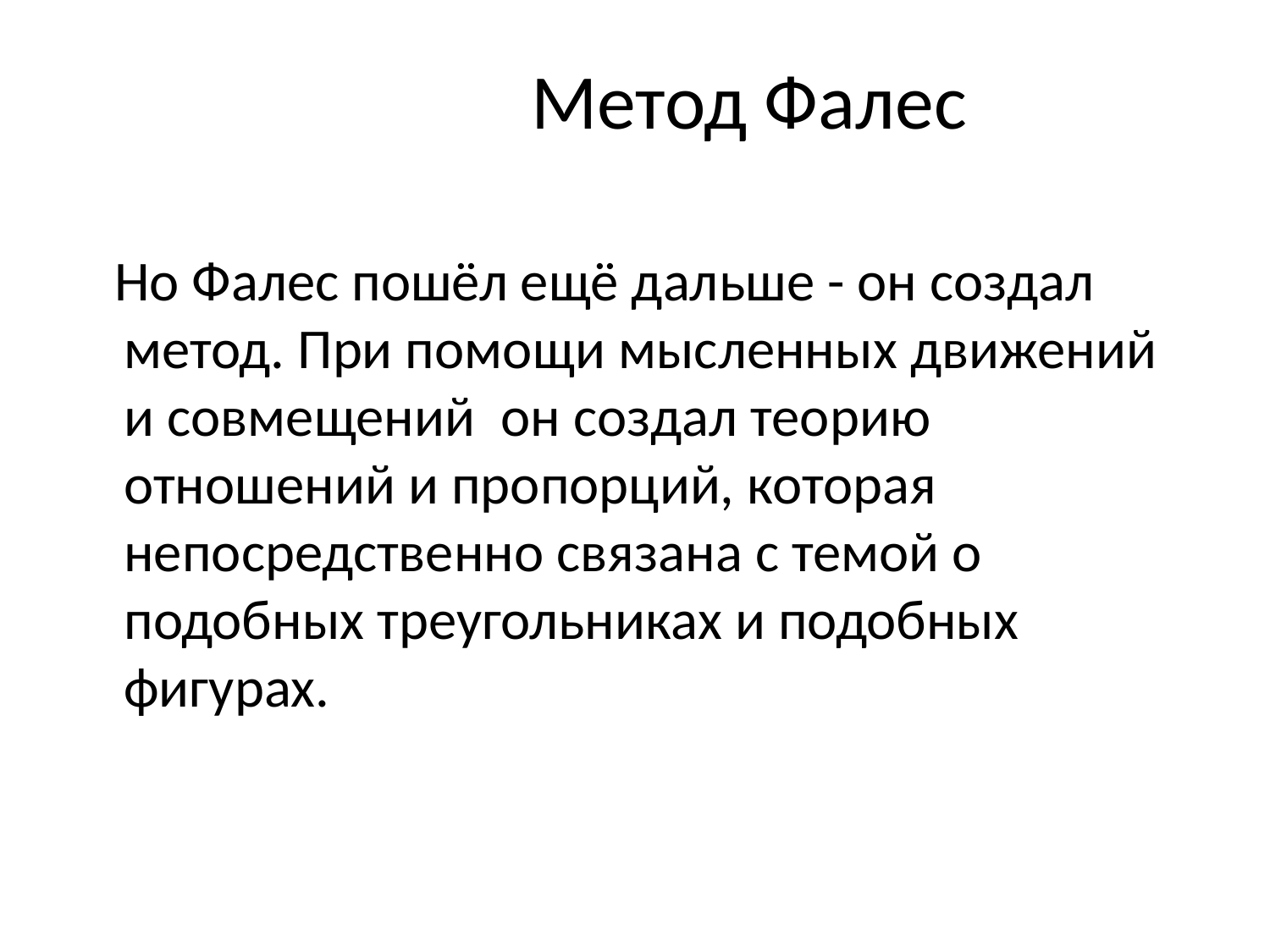

# Метод Фалес
   Но Фалес пошёл ещё дальше - он создал метод. При помощи мысленных движений и совмещений  он создал теорию отношений и пропорций, которая непосредственно связана с темой о подобных треугольниках и подобных фигурах.